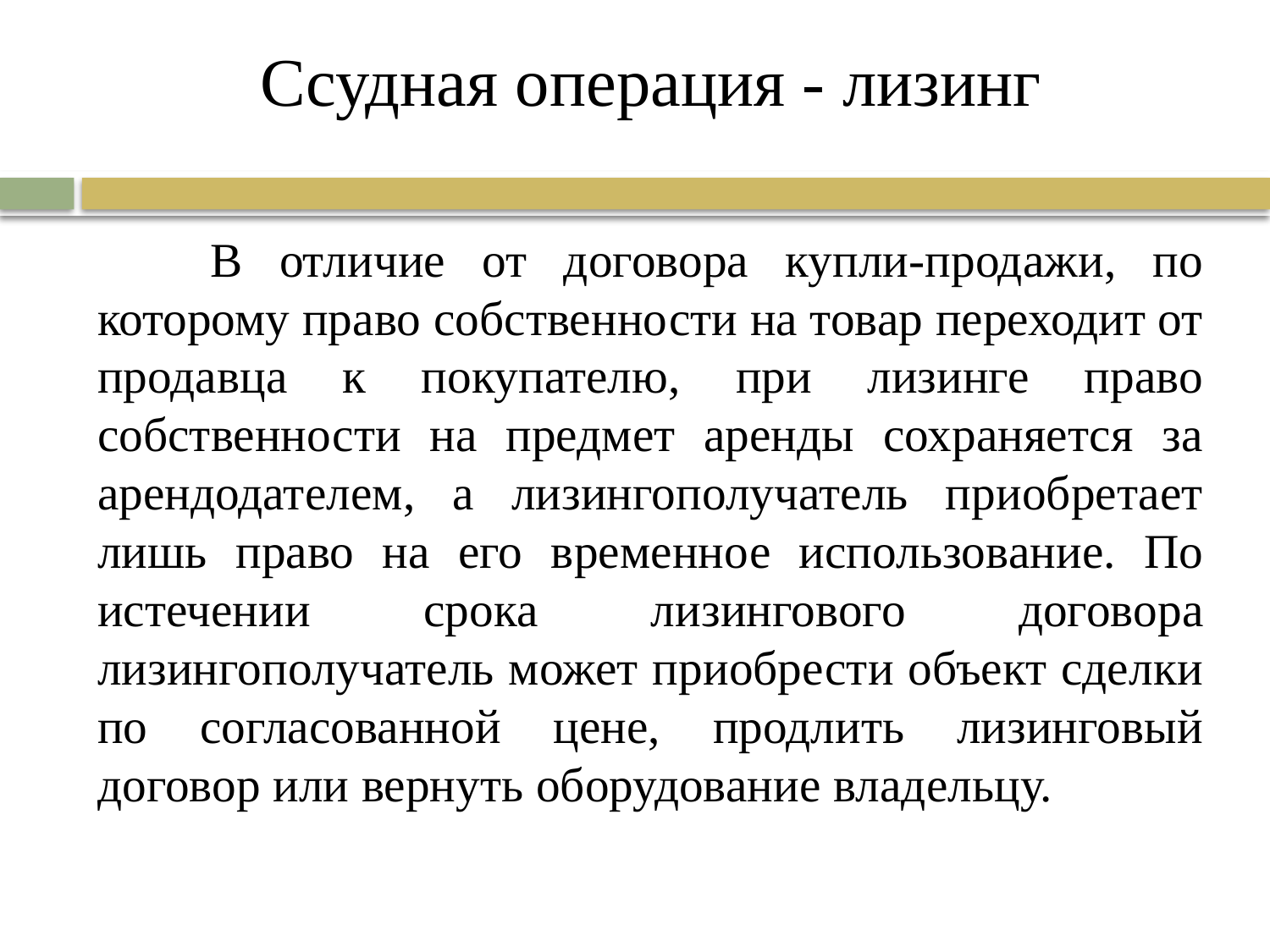

# Ссудная операция - лизинг
   В отличие от договора купли-продажи, по которому право собственности на товар переходит от продавца к покупателю, при лизинге право собственности на предмет аренды сохраняется за арендодателем, а лизингополучатель приобретает лишь право на его временное использование. По истечении срока лизингового договора лизингополучатель может приобрести объект сделки по согласованной цене, продлить лизинговый договор или вернуть оборудование владельцу.